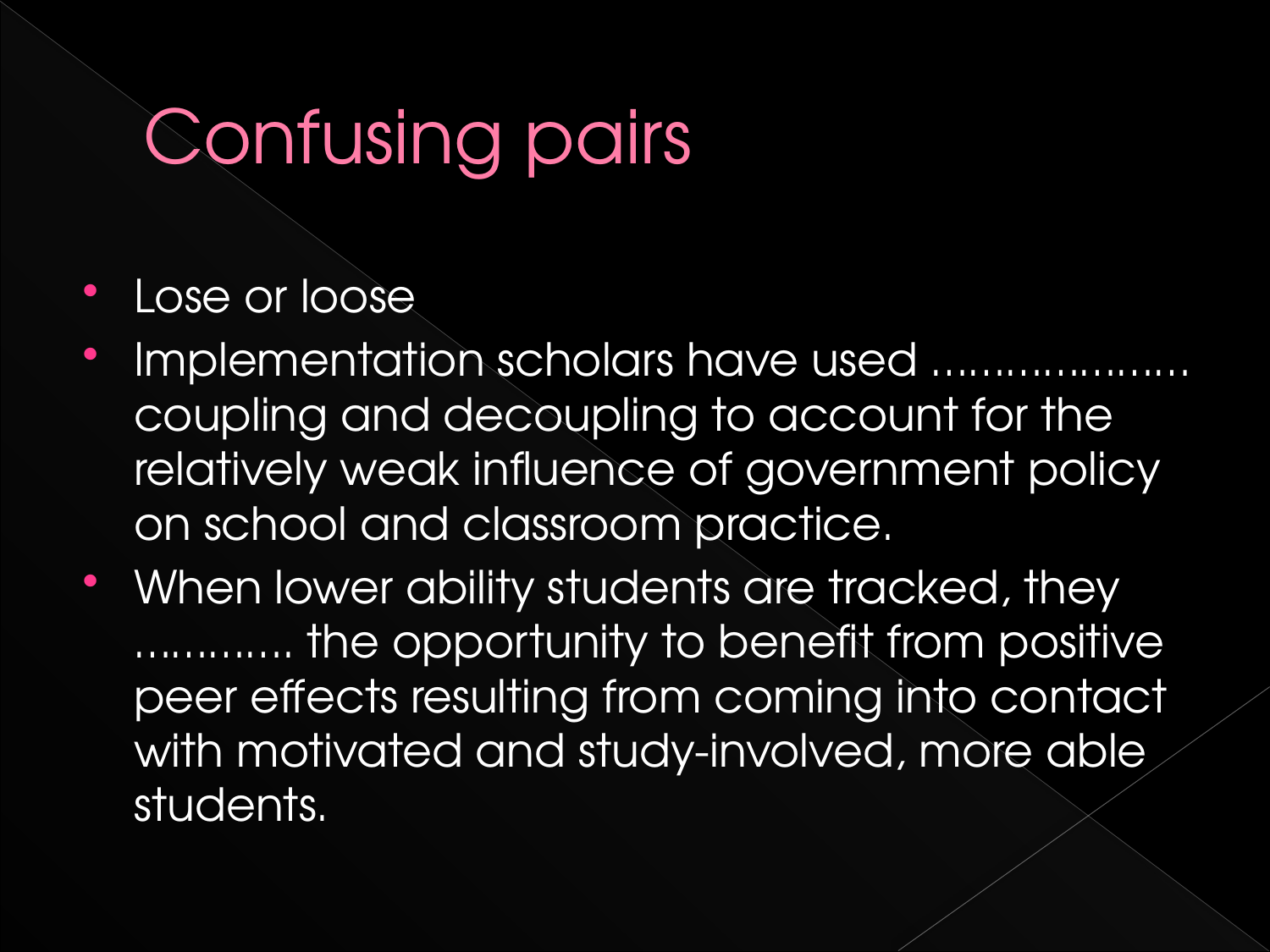

# Confusing pairs
Lose or loose
Implementation scholars have used …………………coupling and decoupling to account for the relatively weak influence of government policy on school and classroom practice.
When lower ability students are tracked, they …………. the opportunity to benefit from positive peer effects resulting from coming into contact with motivated and study-involved, more able students.